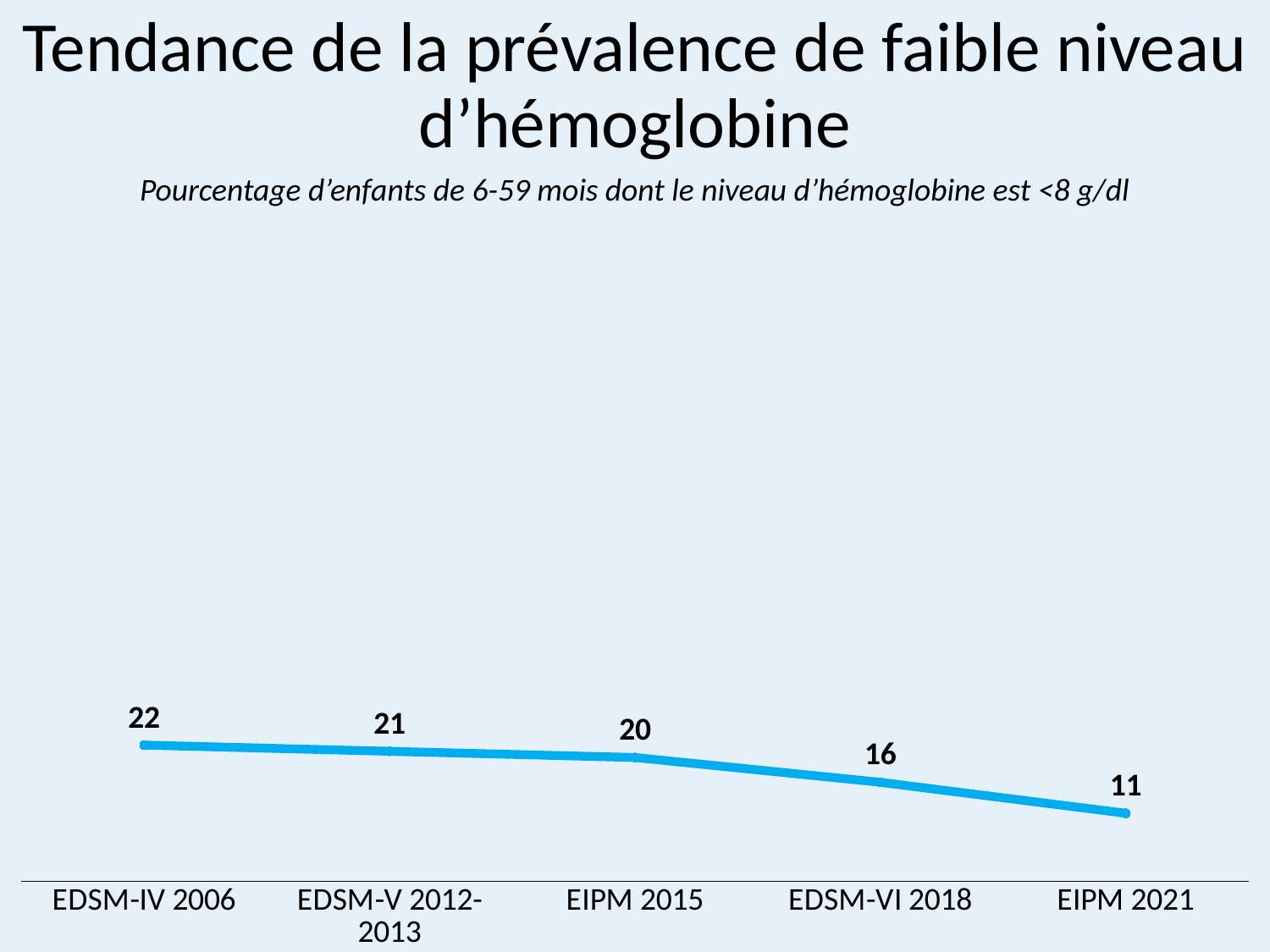

# Tendance de la prévalence de faible niveau d’hémoglobine
Pourcentage d’enfants de 6-59 mois dont le niveau d’hémoglobine est <8 g/dl

### Chart

| Category | Series 1 |
|---|---|
| EDSM-IV 2006 | 22.0 |
| EDSM-V 2012-2013 | 21.0 |
| EIPM 2015 | 20.0 |
| EDSM-VI 2018 | 16.0 |
| EIPM 2021 | 11.0 |